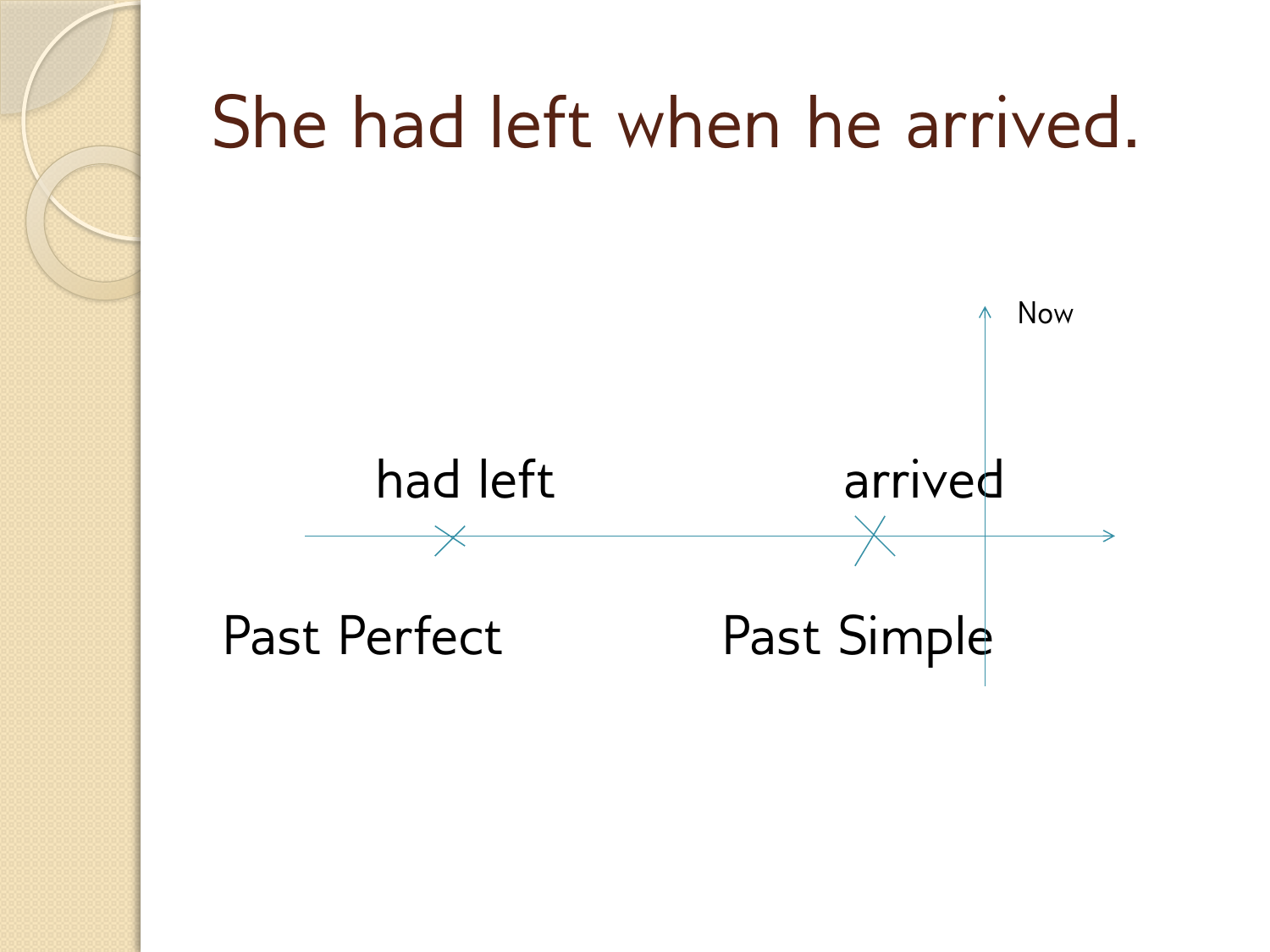

# She had left when he arrived.

         had left                 arrived

Past Perfect             Past Simple
Now